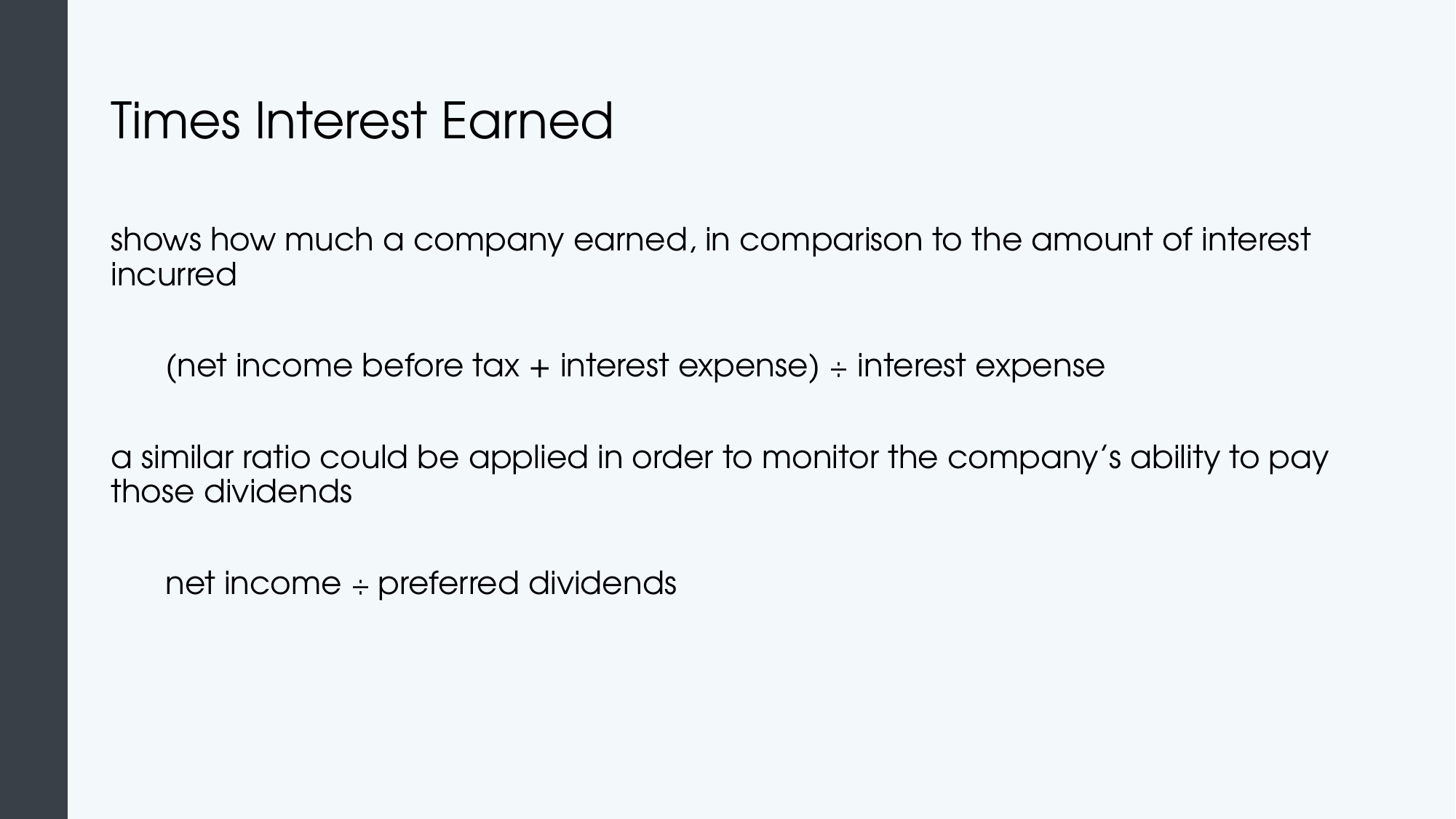

# Times Interest Earned
shows how much a company earned, in comparison to the amount of interest incurred

(net income before tax + interest expense) ÷ interest expense

a similar ratio could be applied in order to monitor the company’s ability to pay those dividends

net income ÷ preferred dividends